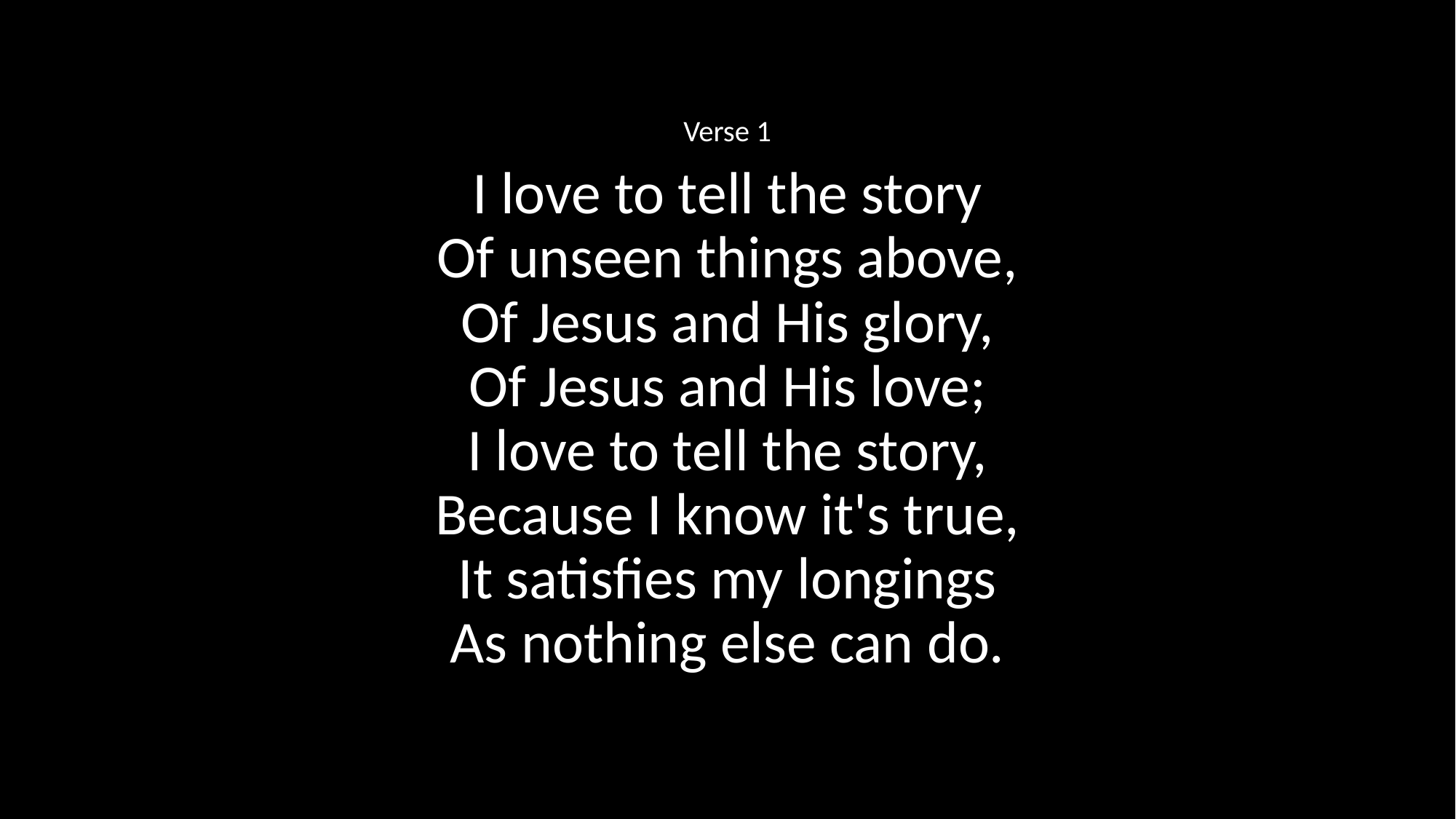

Verse 1
I love to tell the story
Of unseen things above,
Of Jesus and His glory,
Of Jesus and His love;
I love to tell the story,
Because I know it's true,
It satisfies my longings
As nothing else can do.